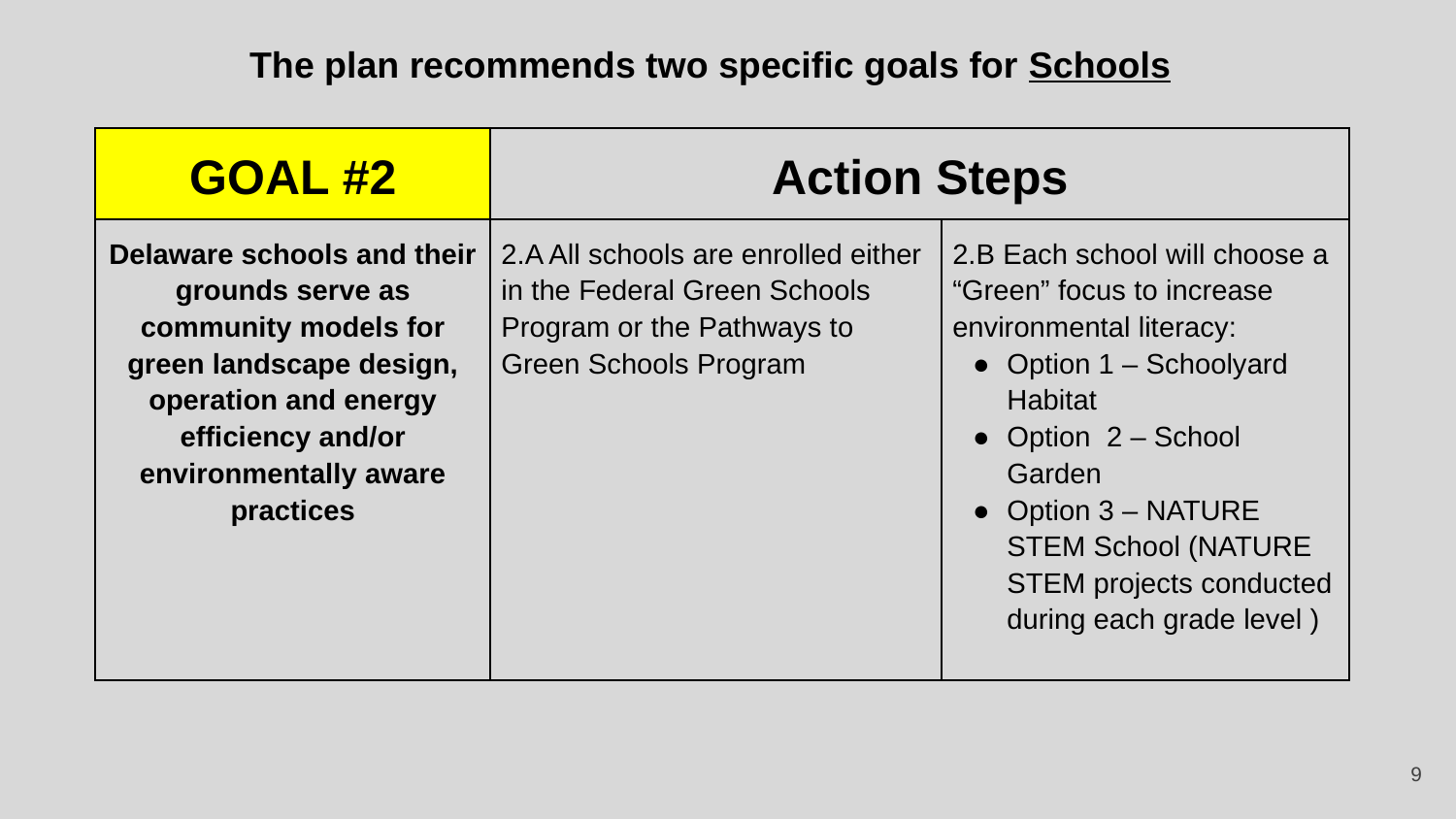

The plan recommends two specific goals for Schools
| GOAL #2 | Action Steps |  |
| --- | --- | --- |
| Delaware schools and their grounds serve as community models for green landscape design, operation and energy efficiency and/or environmentally aware practices | 2.A All schools are enrolled either in the Federal Green Schools Program or the Pathways to Green Schools Program | 2.B Each school will choose a “Green” focus to increase environmental literacy: Option 1 – Schoolyard Habitat Option 2 – School Garden Option 3 – NATURE STEM School (NATURE STEM projects conducted during each grade level ) |
9